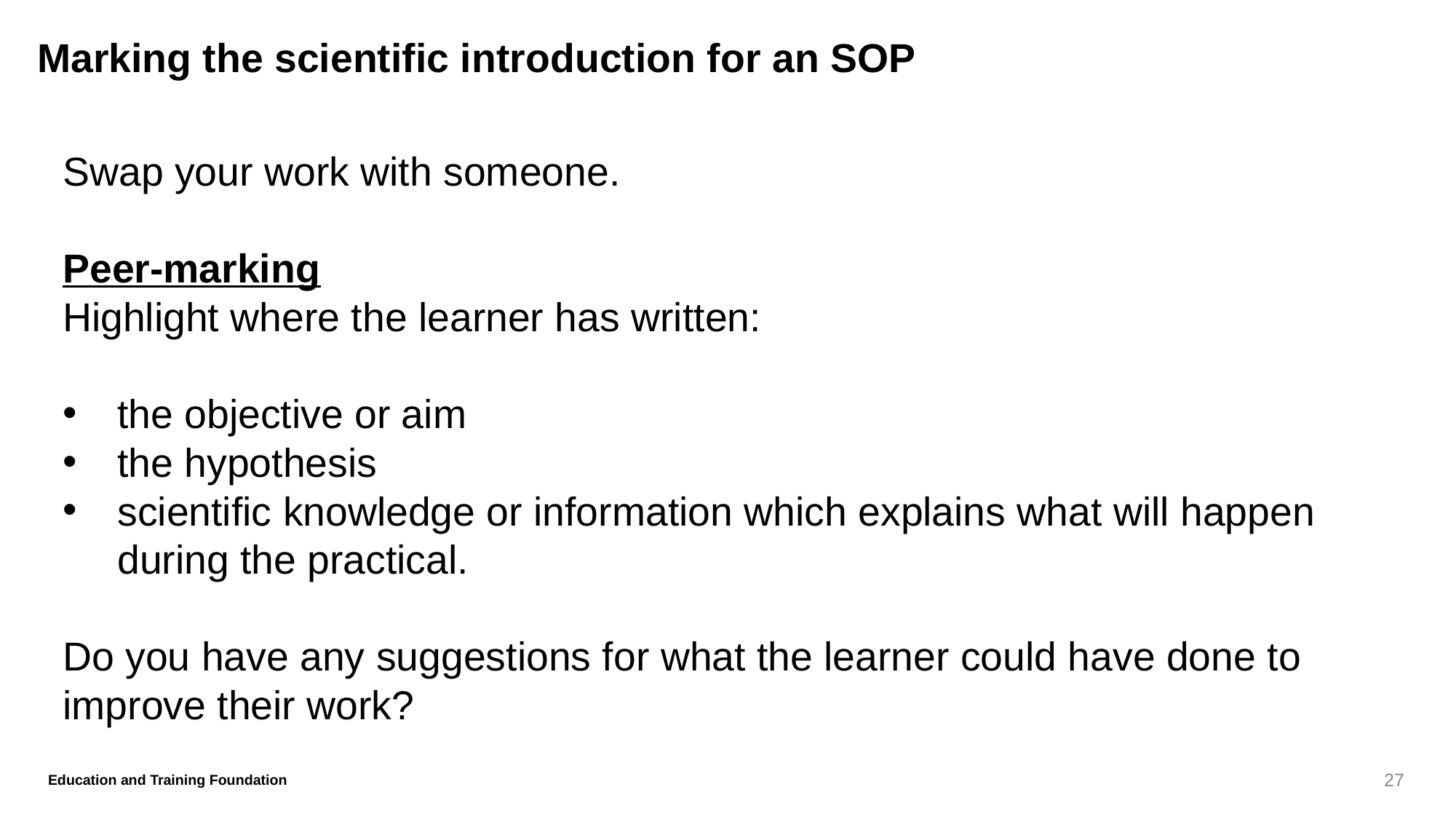

# Marking the scientific introduction for an SOP
Swap your work with someone.

Peer-marking
Highlight where the learner has written:

the objective or aim
the hypothesis
scientific knowledge or information which explains what will happen during the practical.

Do you have any suggestions for what the learner could have done to improve their work?

Education and Training Foundation
27